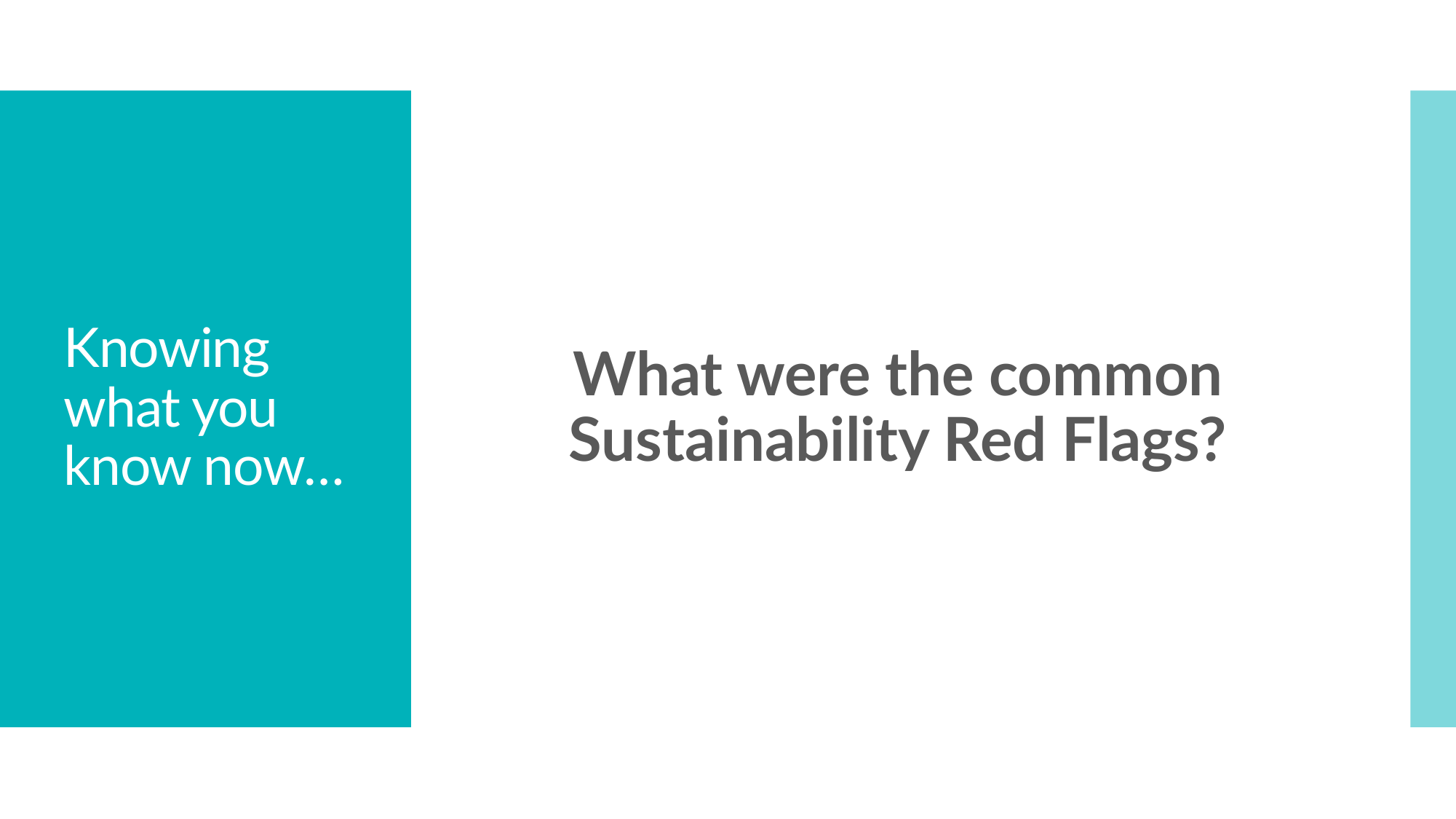

What were the common Sustainability Red Flags?
# Knowing what you know now…